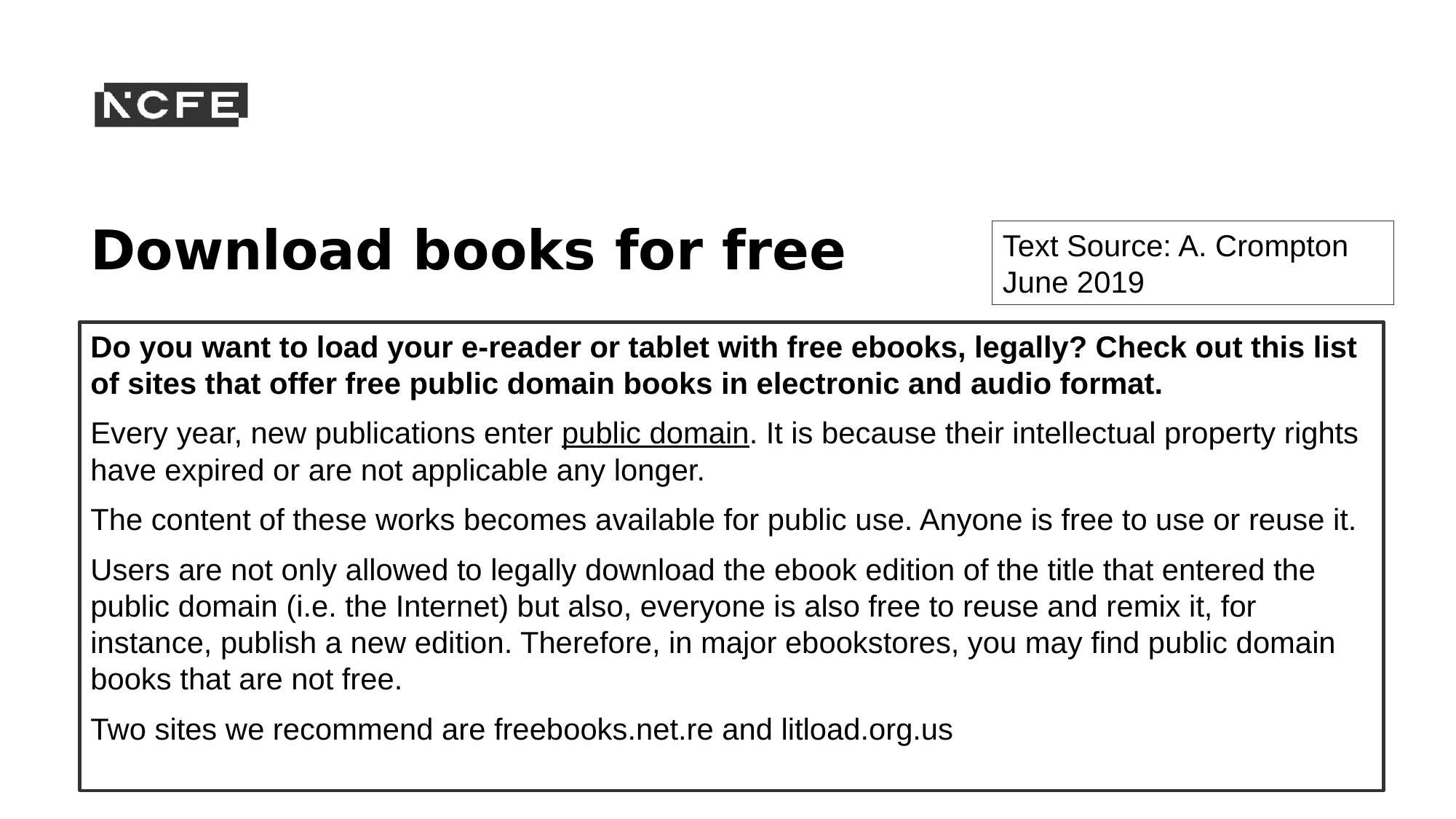

# Download books for free
Text Source: A. Crompton June 2019
Do you want to load your e-reader or tablet with free ebooks, legally? Check out this list of sites that offer free public domain books in electronic and audio format.
Every year, new publications enter public domain. It is because their intellectual property rights have expired or are not applicable any longer.
The content of these works becomes available for public use. Anyone is free to use or reuse it.
Users are not only allowed to legally download the ebook edition of the title that entered the public domain (i.e. the Internet) but also, everyone is also free to reuse and remix it, for instance, publish a new edition. Therefore, in major ebookstores, you may find public domain books that are not free.
Two sites we recommend are freebooks.net.re and litload.org.us